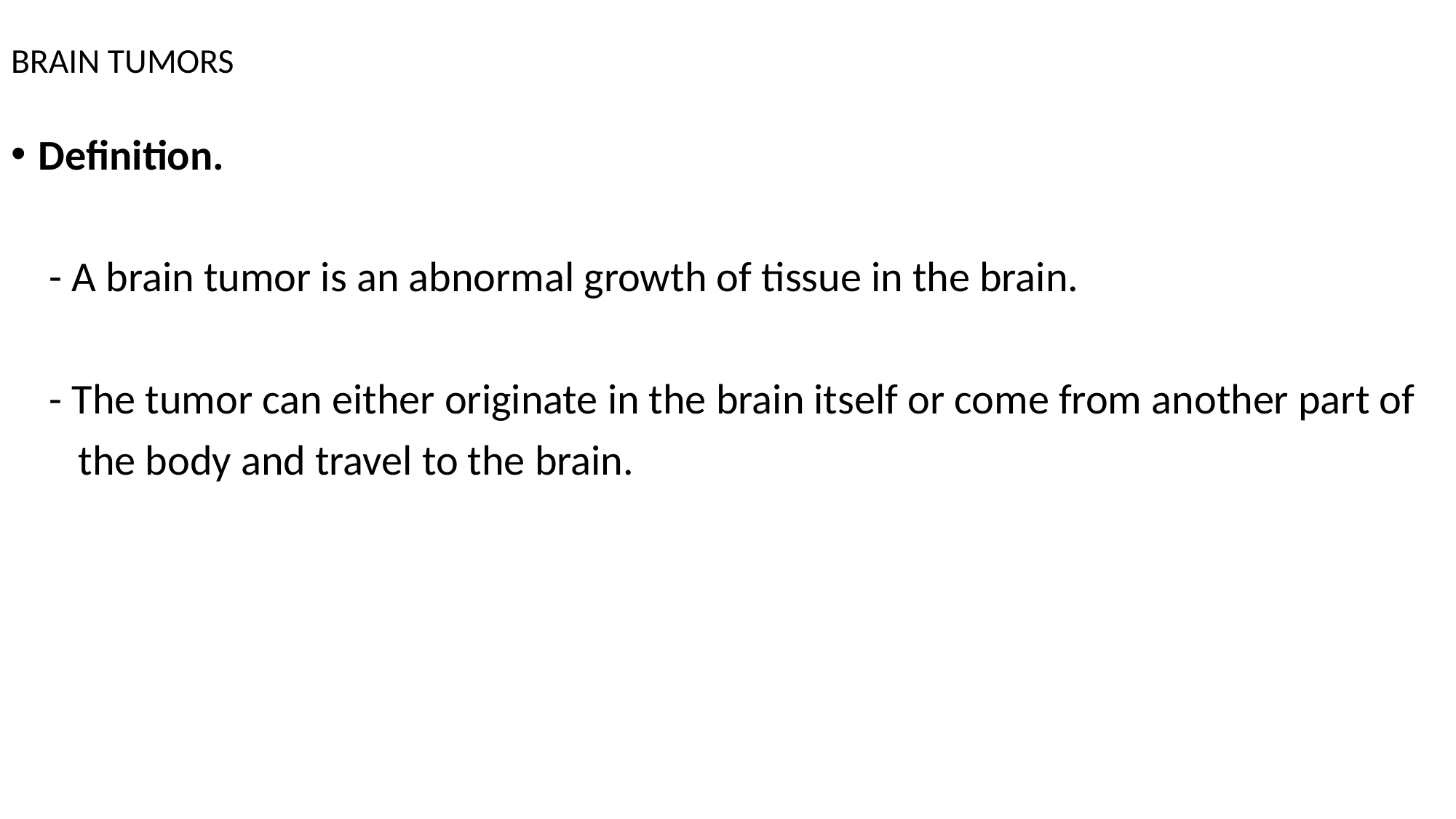

# BRAIN TUMORS
Definition.

    - A brain tumor is an abnormal growth of tissue in the brain.

    - The tumor can either originate in the brain itself or come from another part of
       the body and travel to the brain.